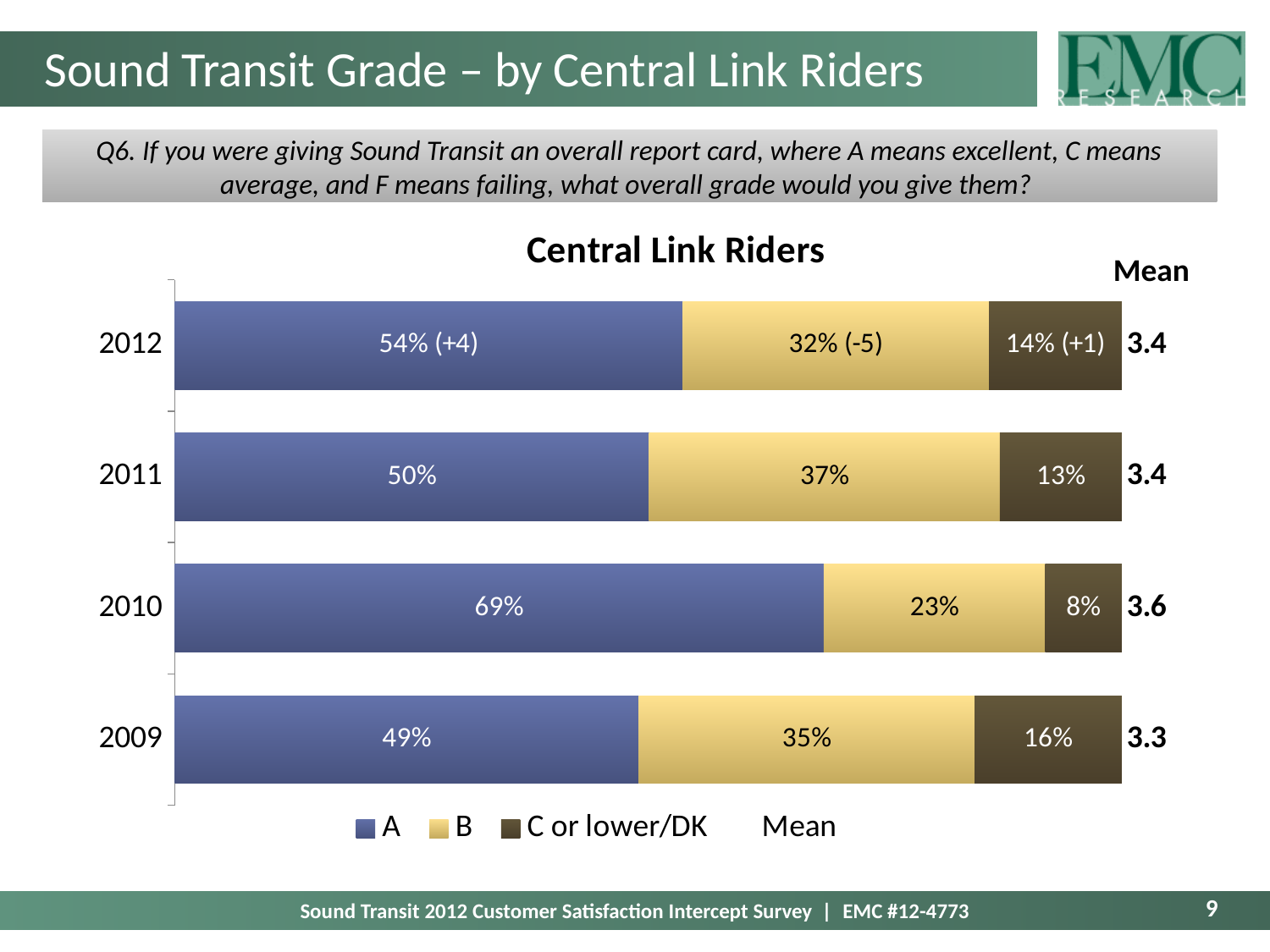

# Sound Transit Grade – by Central Link Riders
Q6. If you were giving Sound Transit an overall report card, where A means excellent, C means average, and F means failing, what overall grade would you give them?

### Chart: Central Link Riders

| Category | A | B | C or lower/DK | Mean |
|---|---|---|---|---|
| 2012 | 0.5363077022475758 | 0.323416807476997 | 0.14027549027542816 | 3.4 |
| 2011 | 0.5009197857032012 | 0.3703454351678667 | 0.1287347791289289 | 3.4 |
| 2010 | 0.6853245341349838 | 0.23370863112162982 | 0.08096683474338556 | 3.6 |
| 2009 | 0.48986486486486486 | 0.35472972972972966 | 0.1554054054054054 | 3.3 |
Mean